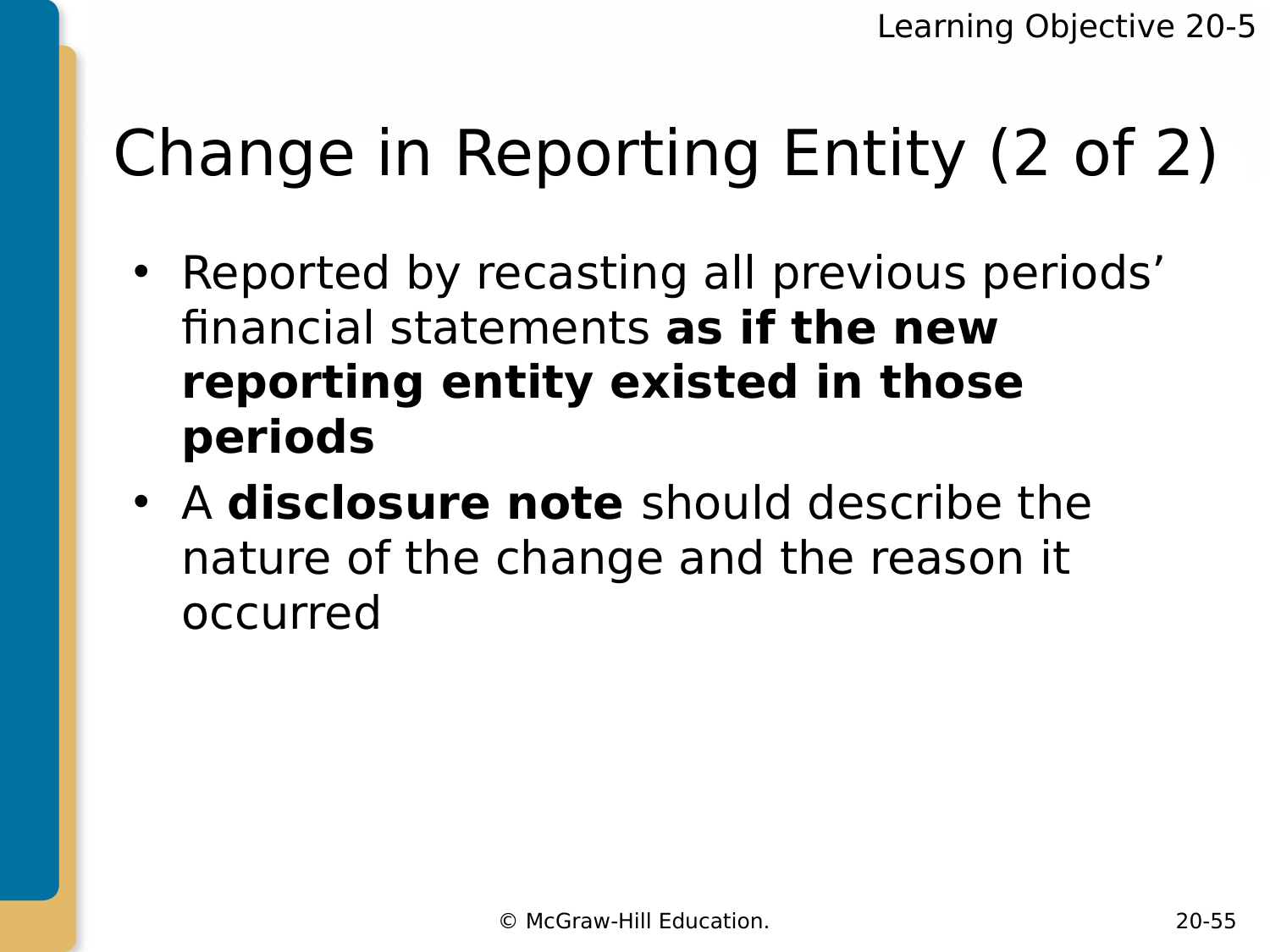

Learning Objective 20-5
# Change in Reporting Entity (2 of 2)
Reported by recasting all previous periods’ financial statements as if the new reporting entity existed in those periods
A disclosure note should describe the nature of the change and the reason it occurred